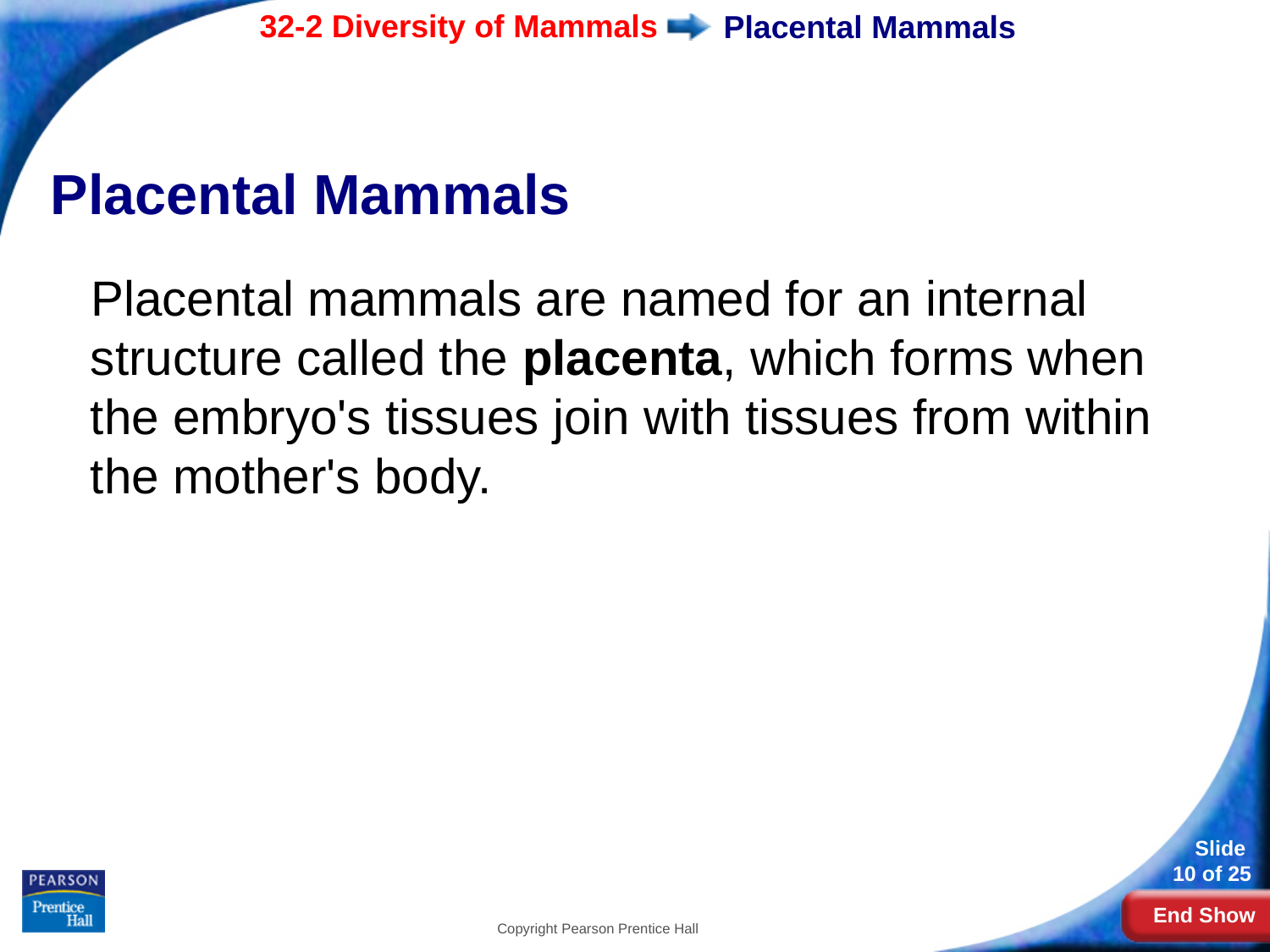

# Placental Mammals
Placental Mammals
Placental mammals are named for an internal structure called the placenta, which forms when the embryo's tissues join with tissues from within the mother's body.

Copyright Pearson Prentice Hall